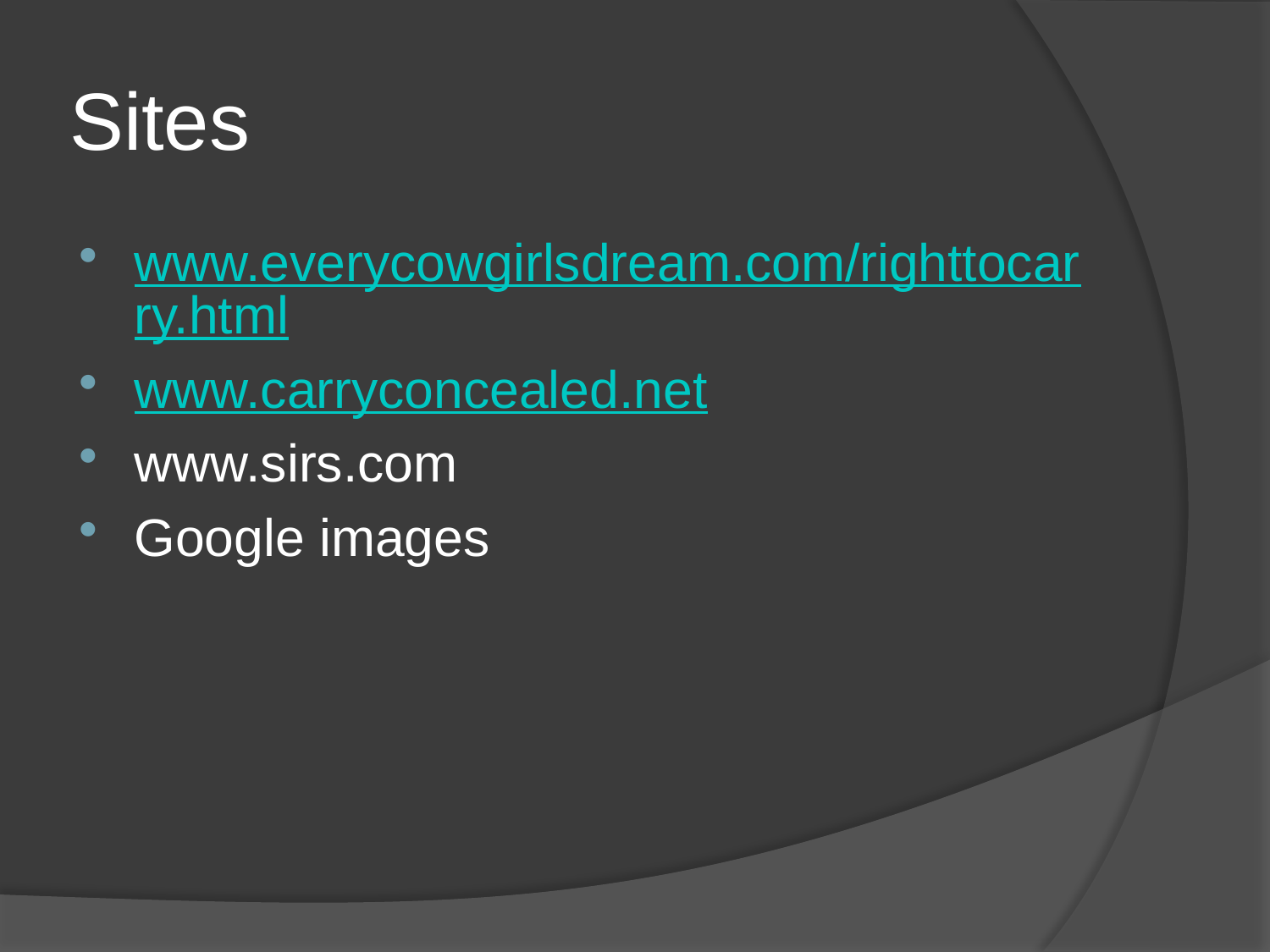

# Sites
www.everycowgirlsdream.com/righttocarry.html
www.carryconcealed.net
www.sirs.com
Google images